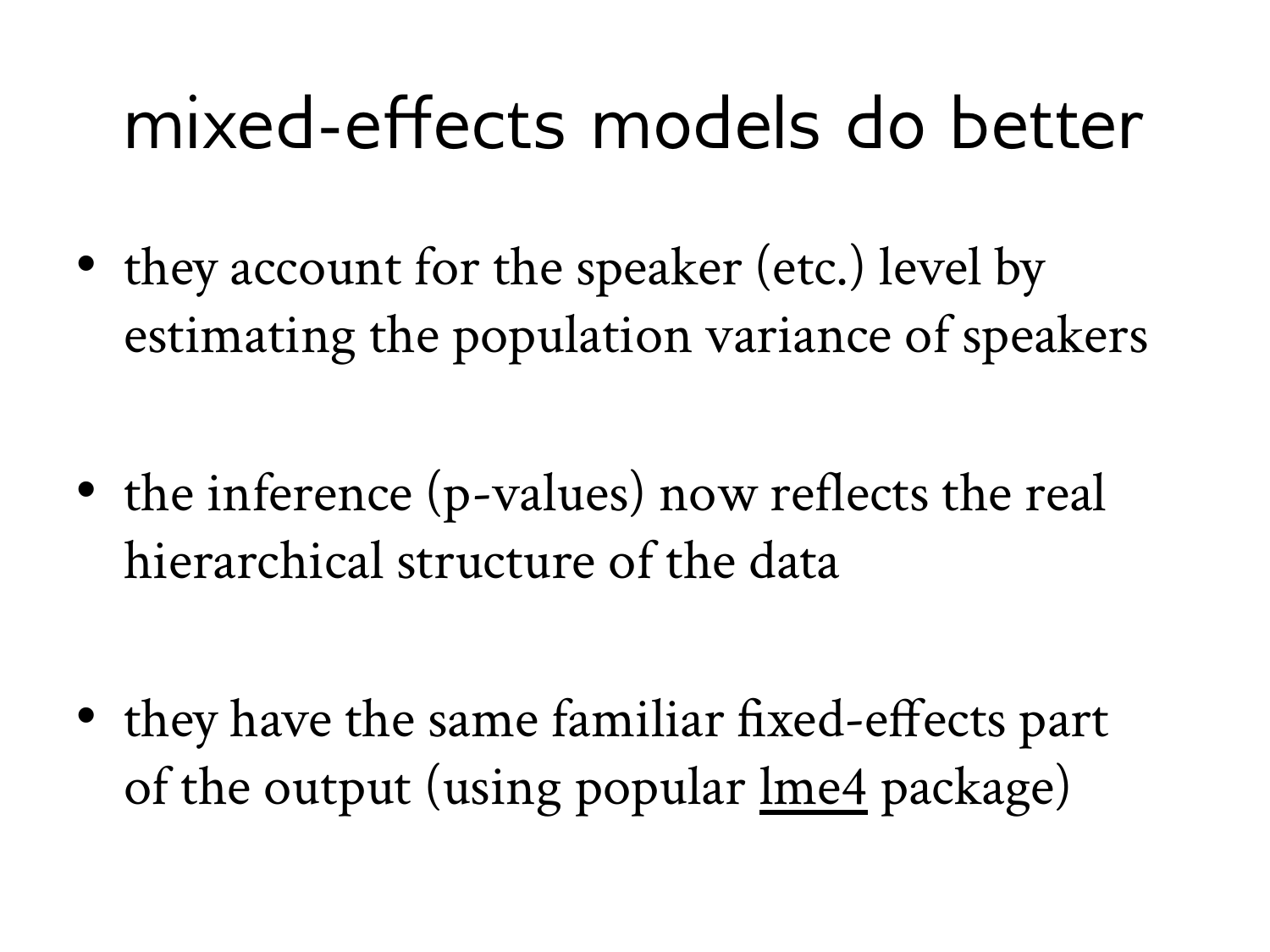

# mixed-effects models do better
they account for the speaker (etc.) level by
estimating the population variance of speakers

the inference (p-values) now reflects the real hierarchical structure of the data

they have the same familiar fixed-effects part
of the output (using popular lme4 package)